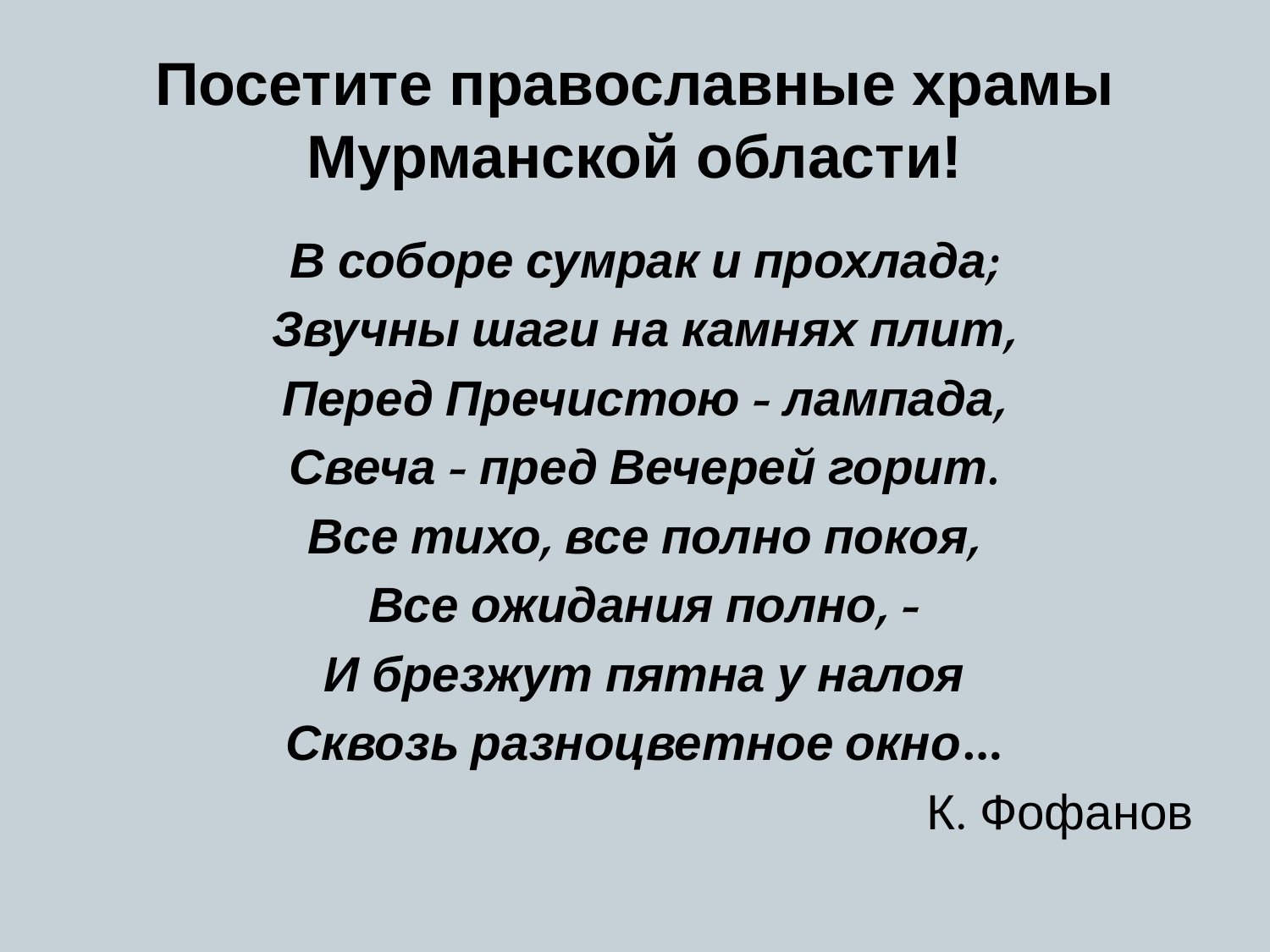

# Посетите православные храмы Мурманской области!
В соборе сумрак и прохлада;
Звучны шаги на камнях плит,
Перед Пречистою - лампада,
Свеча - пред Вечерей горит.
Все тихо, все полно покоя,
Все ожидания полно, -
И брезжут пятна у налоя
Сквозь разноцветное окно…
К. Фофанов